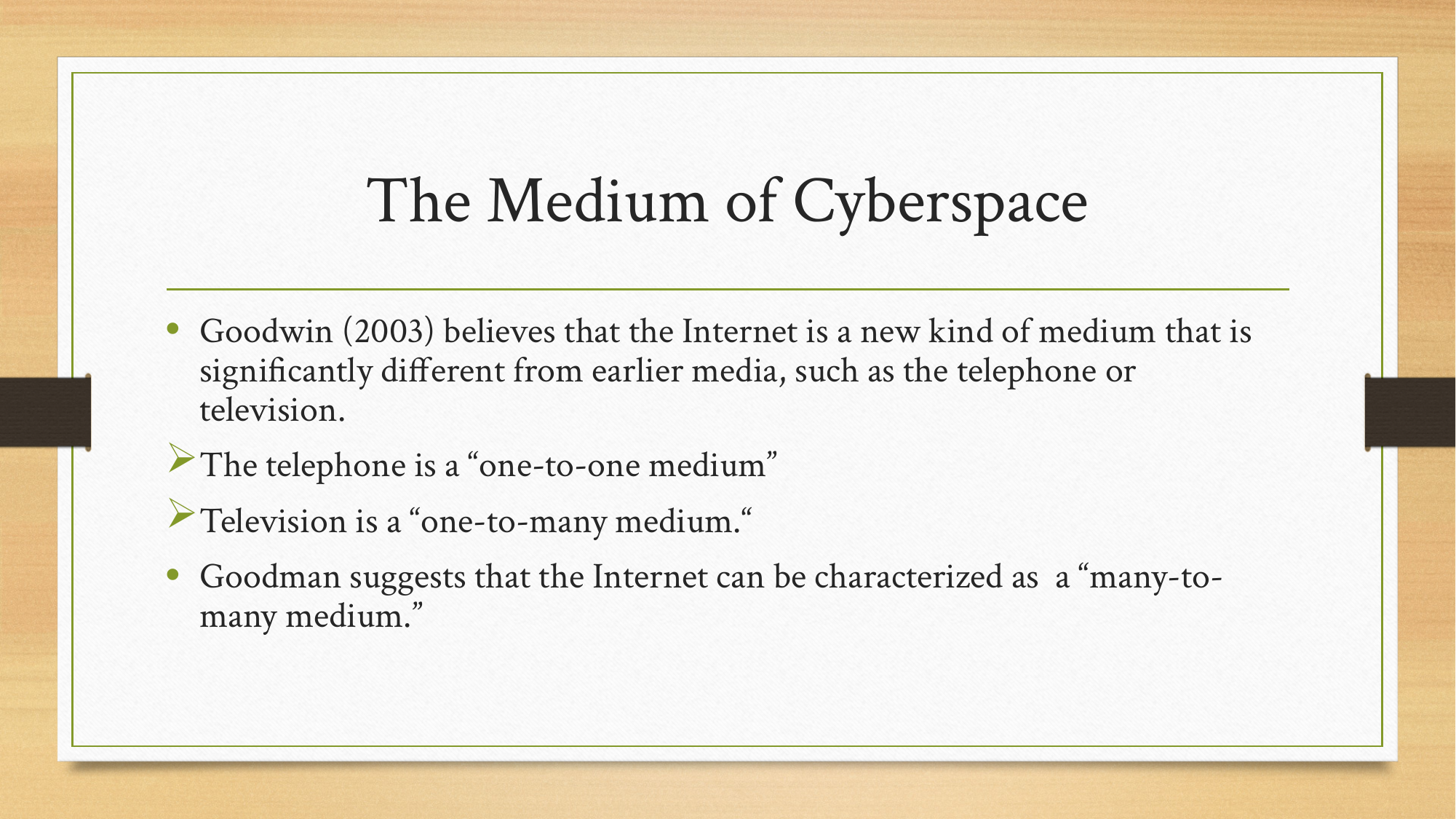

# The Medium of Cyberspace
Goodwin (2003) believes that the Internet is a new kind of medium that is significantly different from earlier media, such as the telephone or television.
The telephone is a “one-to-one medium”
Television is a “one-to-many medium.“
Goodman suggests that the Internet can be characterized as  a “many-to-many medium.”